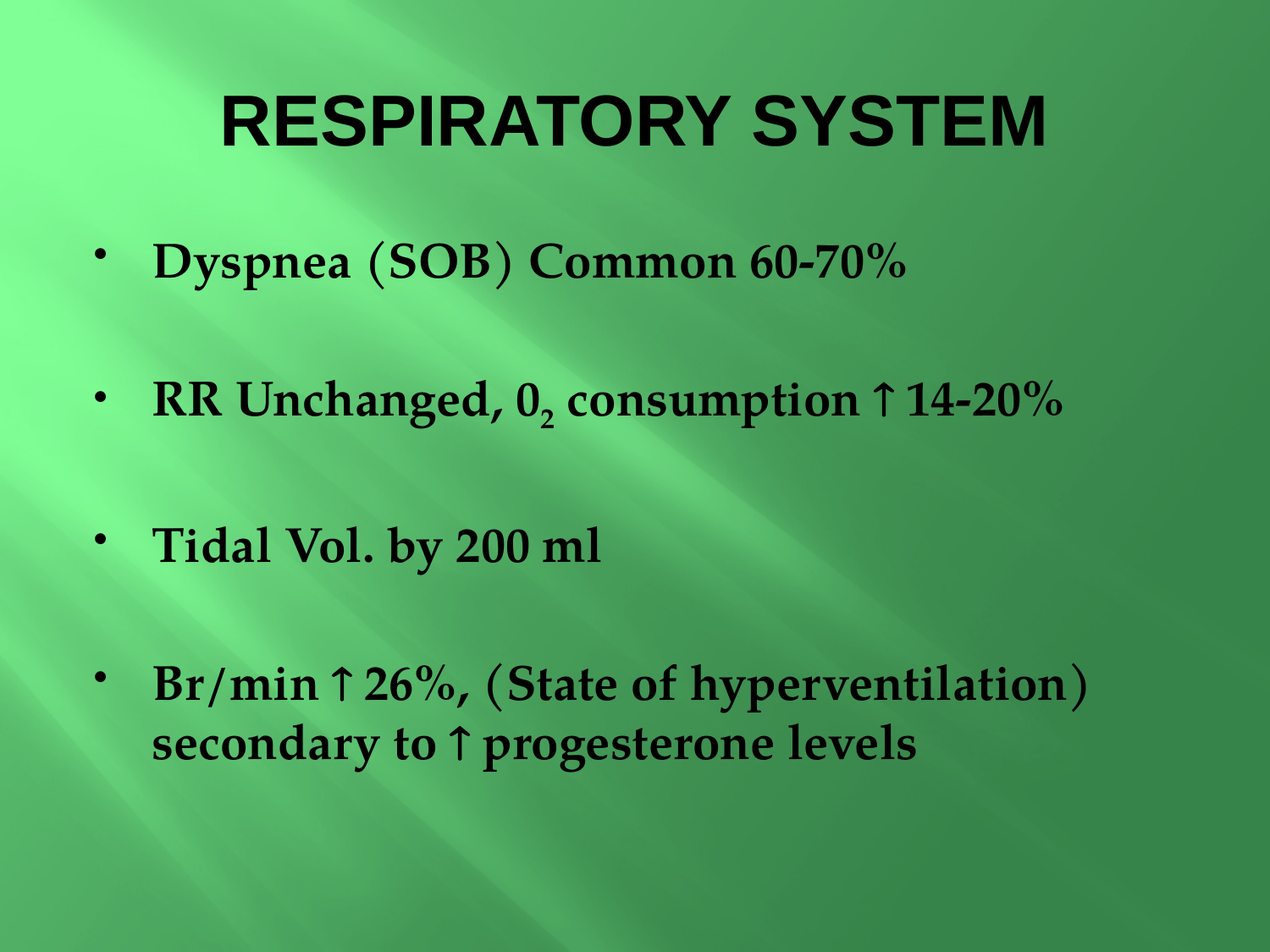

# RESPIRATORY SYSTEM
Dyspnea (SOB) Common 60-70%

RR Unchanged, 02 consumption ↑ 14-20%

Tidal Vol. by 200 ml

Br/min ↑ 26%, (State of hyperventilation) secondary to ↑ progesterone levels